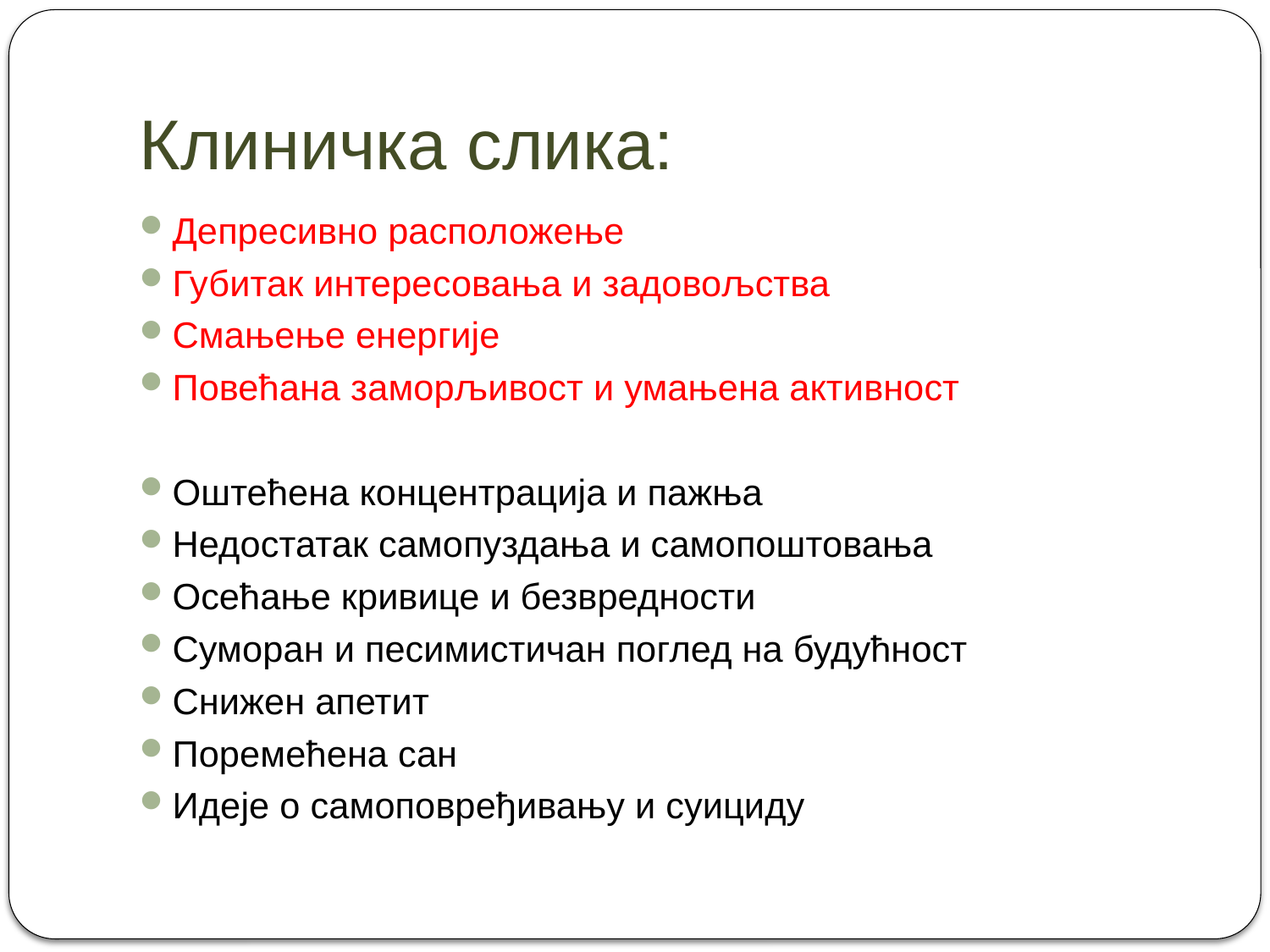

# Клиничка слика:
Депресивно расположење
Губитак интересовања и задовољства
Смањење енергије
Повећана заморљивост и умањена активност

Оштећена концентрација и пажња
Недостатак самопуздања и самопоштовања
Осећање кривице и безвредности
Суморан и песимистичан поглед на будућност
Снижен апетит
Поремећена сан
Идеје о самоповређивању и суициду